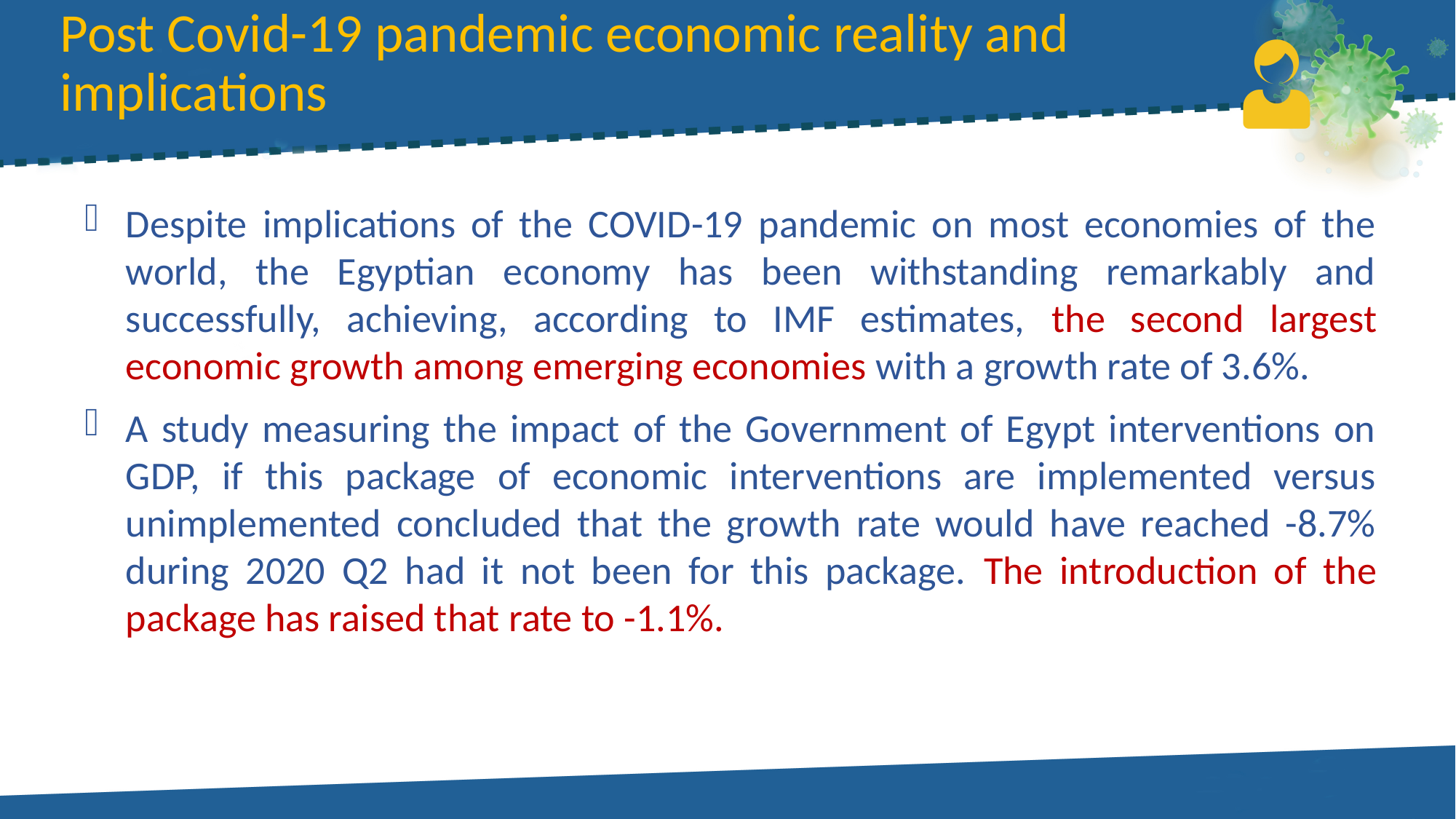

# Post Covid-19 pandemic economic reality and implications
Despite implications of the COVID-19 pandemic on most economies of the world, the Egyptian economy has been withstanding remarkably and successfully, achieving, according to IMF estimates, the second largest economic growth among emerging economies with a growth rate of 3.6%.
A study measuring the impact of the Government of Egypt interventions on GDP, if this package of economic interventions are implemented versus unimplemented concluded that the growth rate would have reached -8.7% during 2020 Q2 had it not been for this package. The introduction of the package has raised that rate to -1.1%.